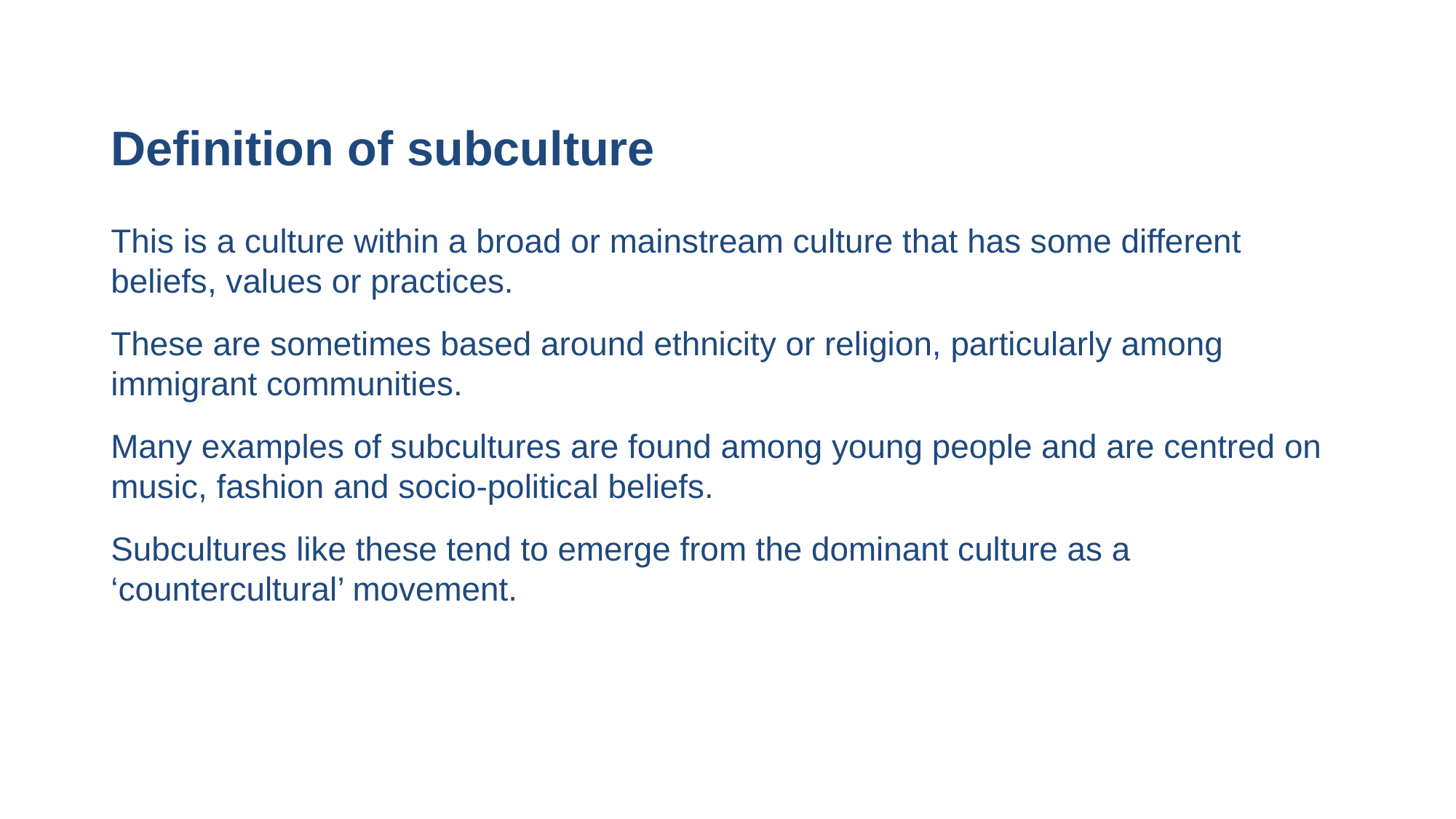

# Definition of subculture
This is a culture within a broad or mainstream culture that has some different beliefs, values or practices.
These are sometimes based around ethnicity or religion, particularly among immigrant communities.
Many examples of subcultures are found among young people and are centred on music, fashion and socio-political beliefs.
Subcultures like these tend to emerge from the dominant culture as a ‘countercultural’ movement.